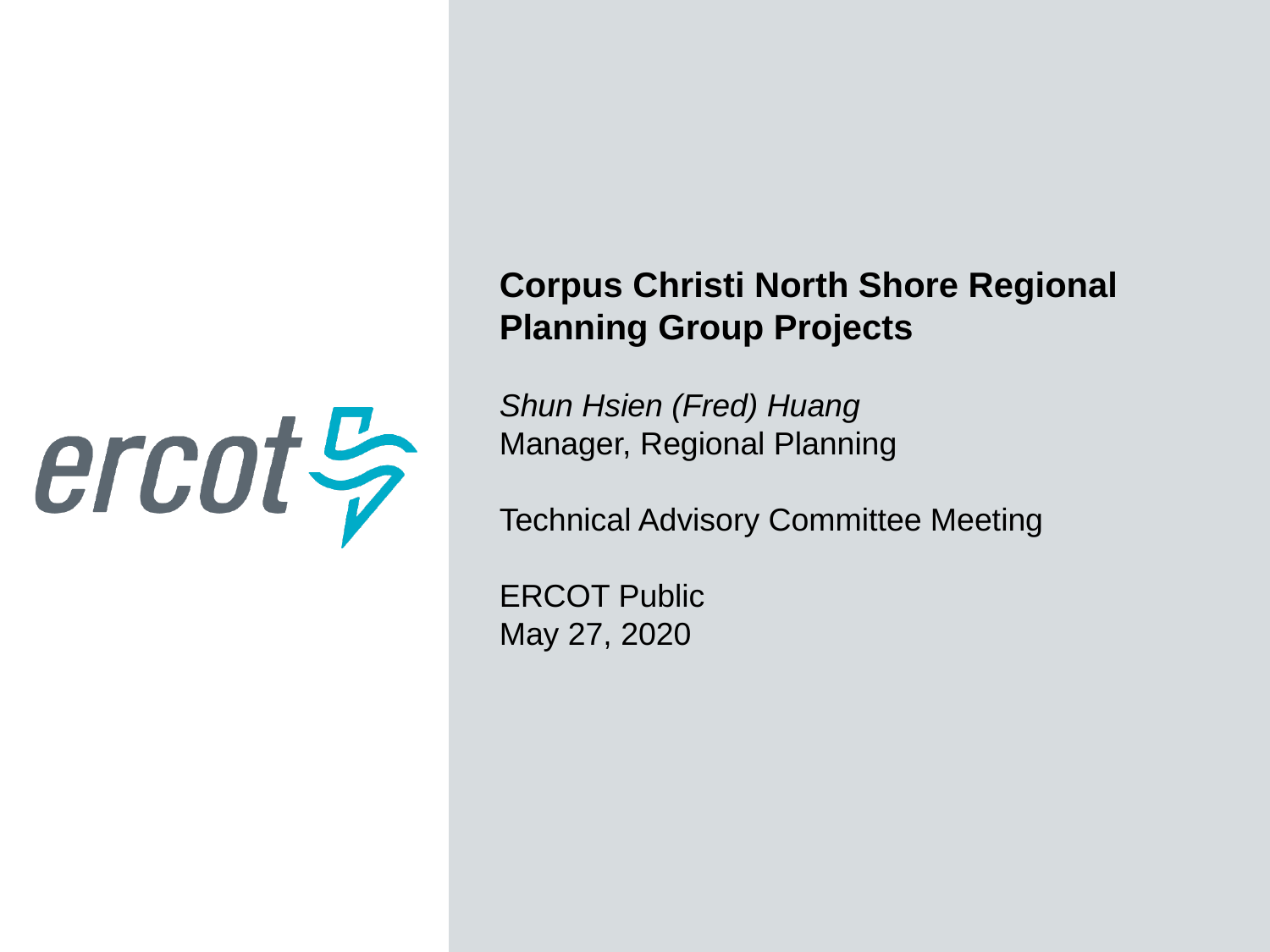

Corpus Christi North Shore Regional Planning Group Projects

Shun Hsien (Fred) Huang
Manager, Regional Planning

Technical Advisory Committee Meeting

ERCOT Public
May 27, 2020